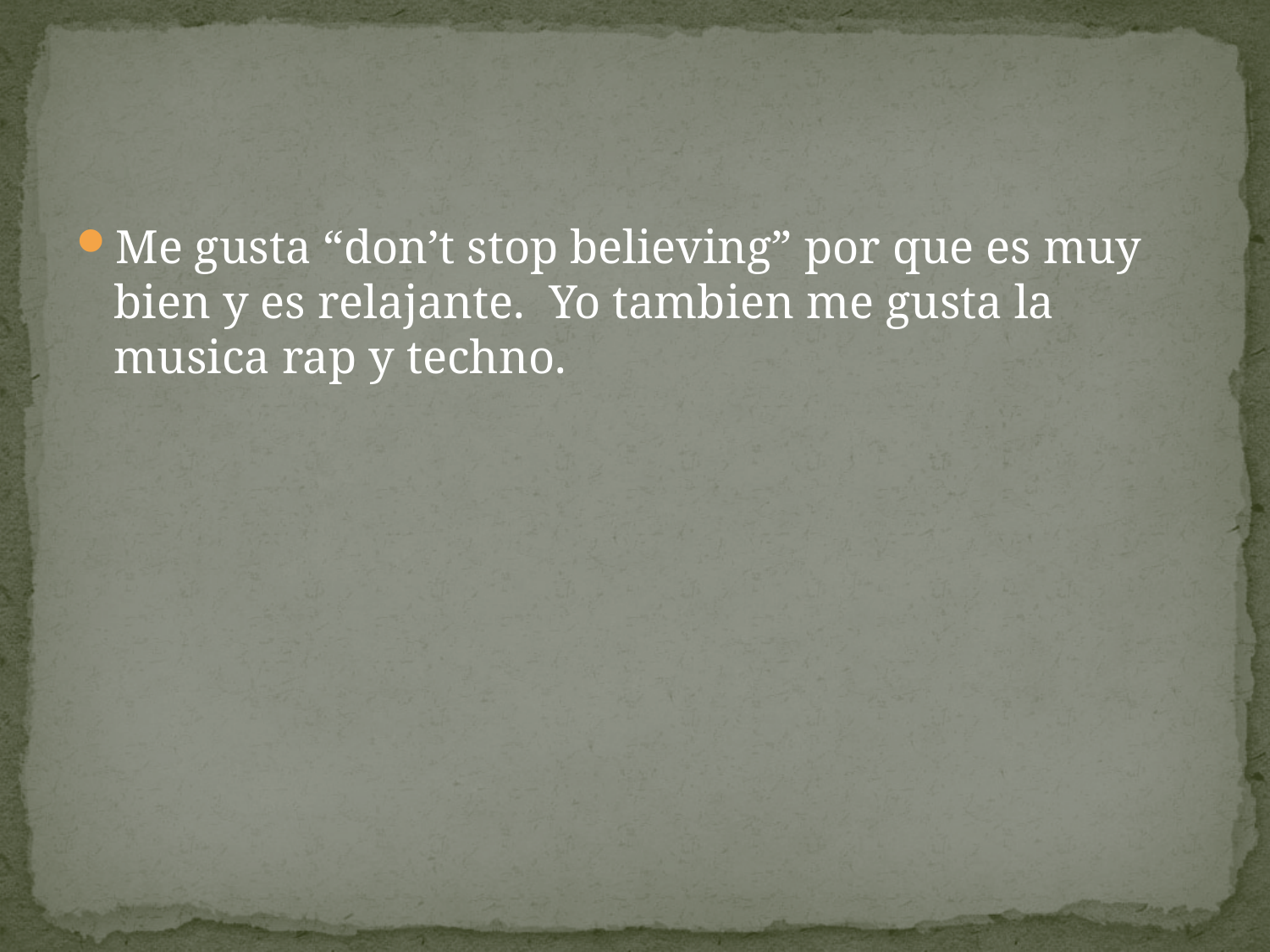

#
Me gusta “don’t stop believing” por que es muy bien y es relajante.  Yo tambien me gusta la musica rap y techno.